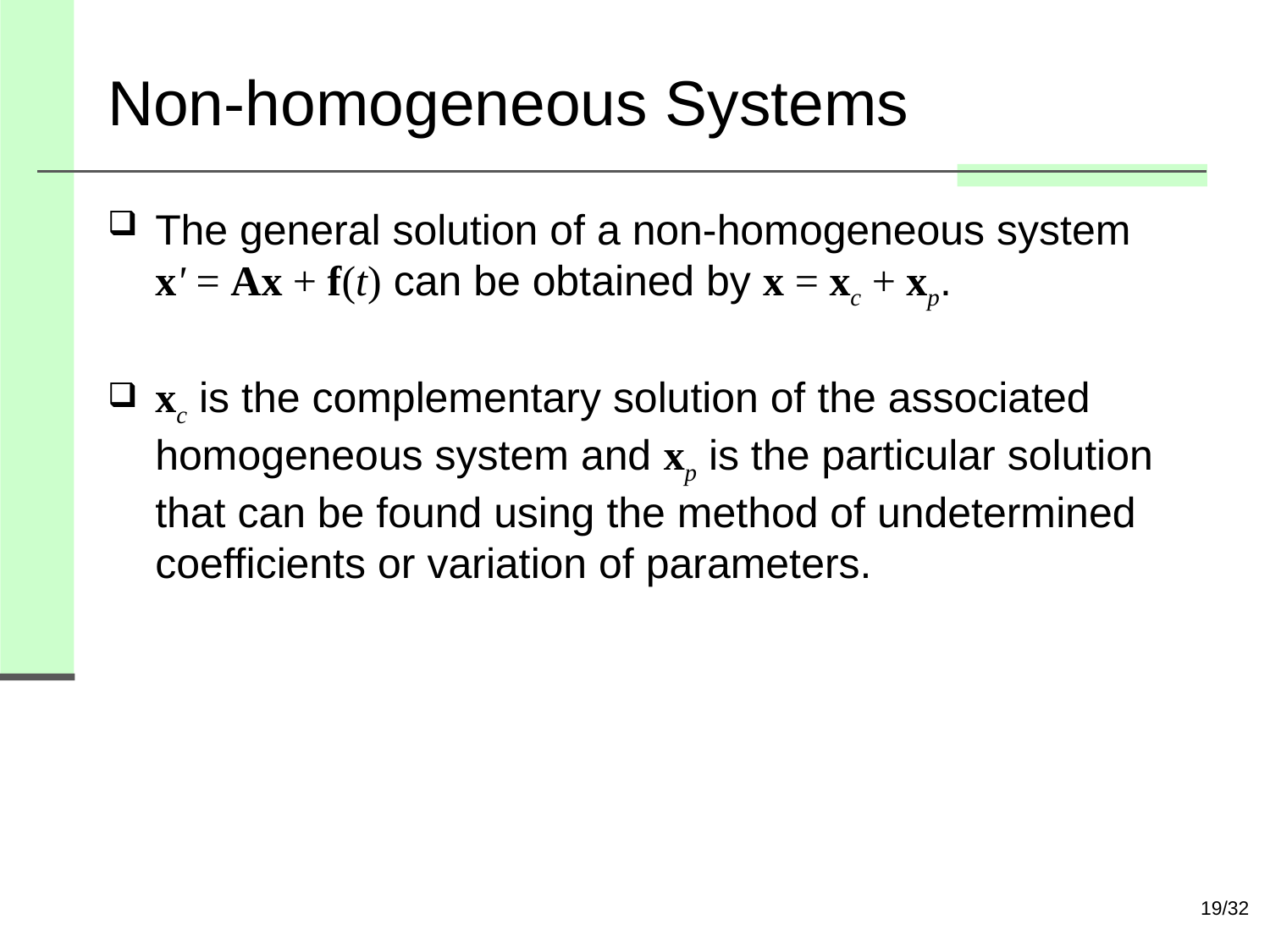

# Non-homogeneous Systems
The general solution of a non-homogeneous system
x' = Ax + f(t) can be obtained by x = xc + xp.
xc is the complementary solution of the associated homogeneous system and xp is the particular solution that can be found using the method of undetermined coefficients or variation of parameters.
19